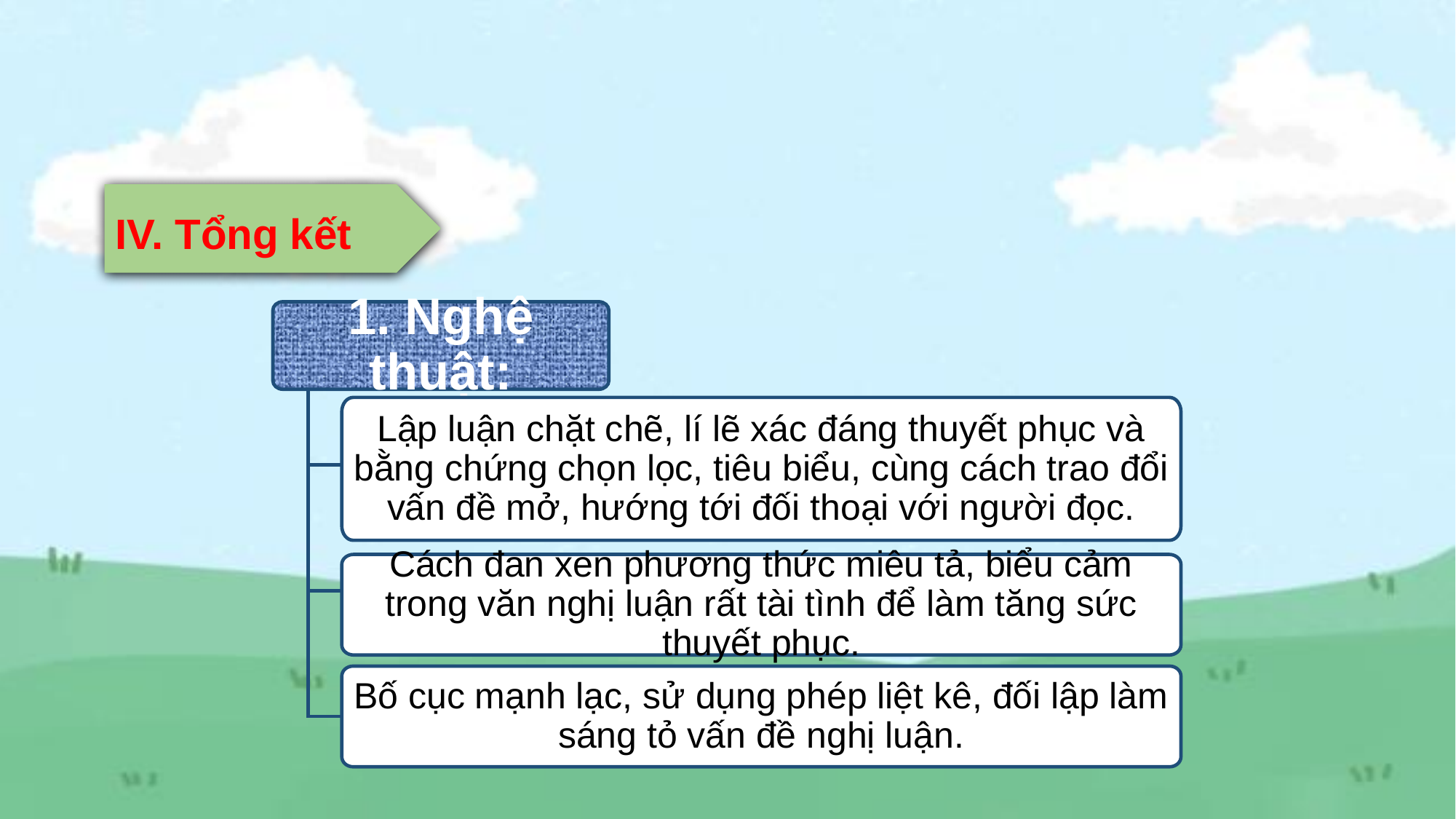

IV. Tổng kết
1. Nghệ thuật:

Lập luận chặt chẽ, lí lẽ xác đáng thuyết phục và bằng chứng chọn lọc, tiêu biểu, cùng cách trao đổi vấn đề mở, hướng tới đối thoại với người đọc.
Cách đan xen phương thức miêu tả, biểu cảm trong văn nghị luận rất tài tình để làm tăng sức thuyết phục.
Bố cục mạnh lạc, sử dụng phép liệt kê, đối lập làm sáng tỏ vấn đề nghị luận.